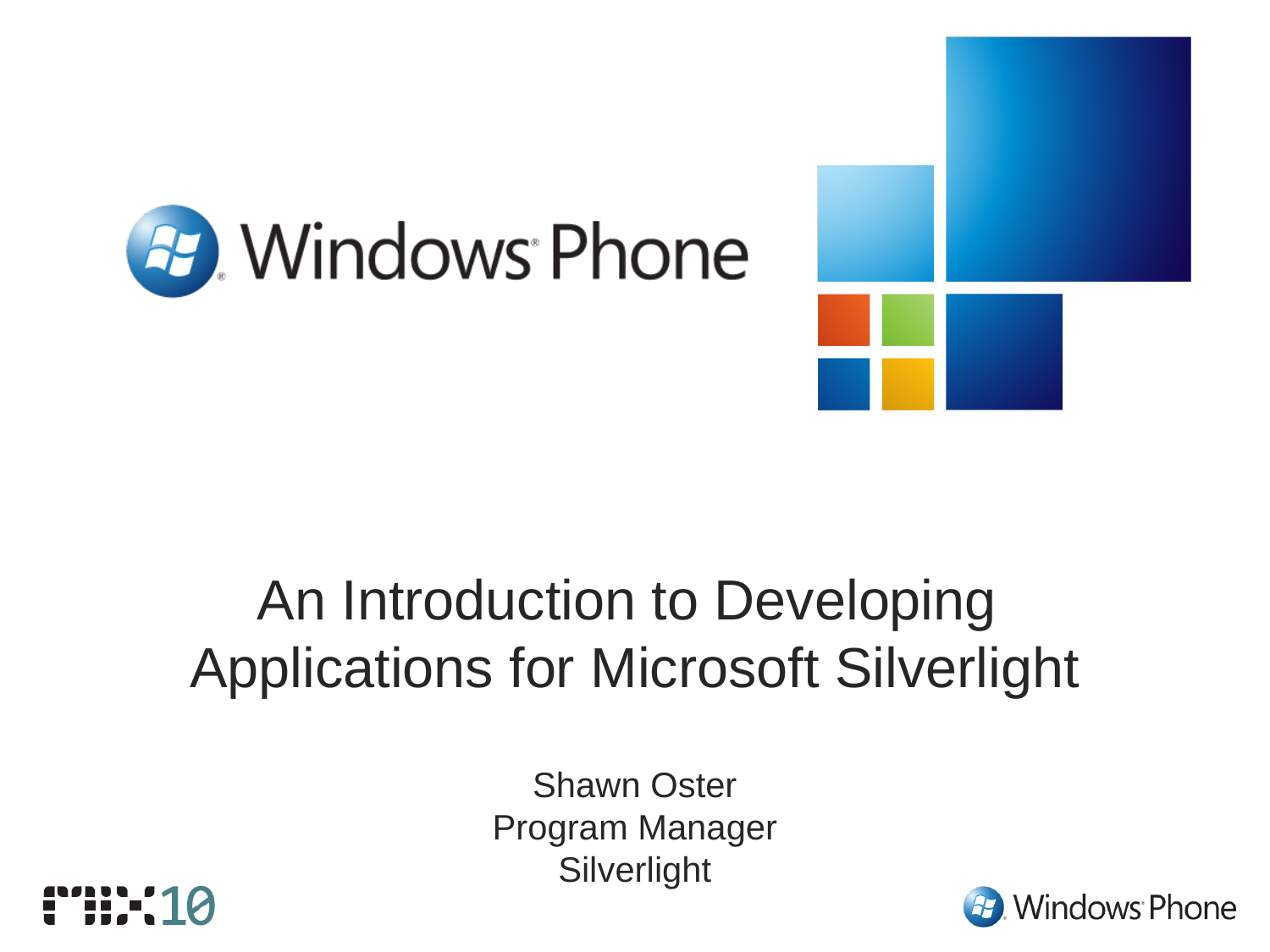

# An Introduction to Developing Applications for Microsoft Silverlight

Shawn Oster
Program Manager
Silverlight